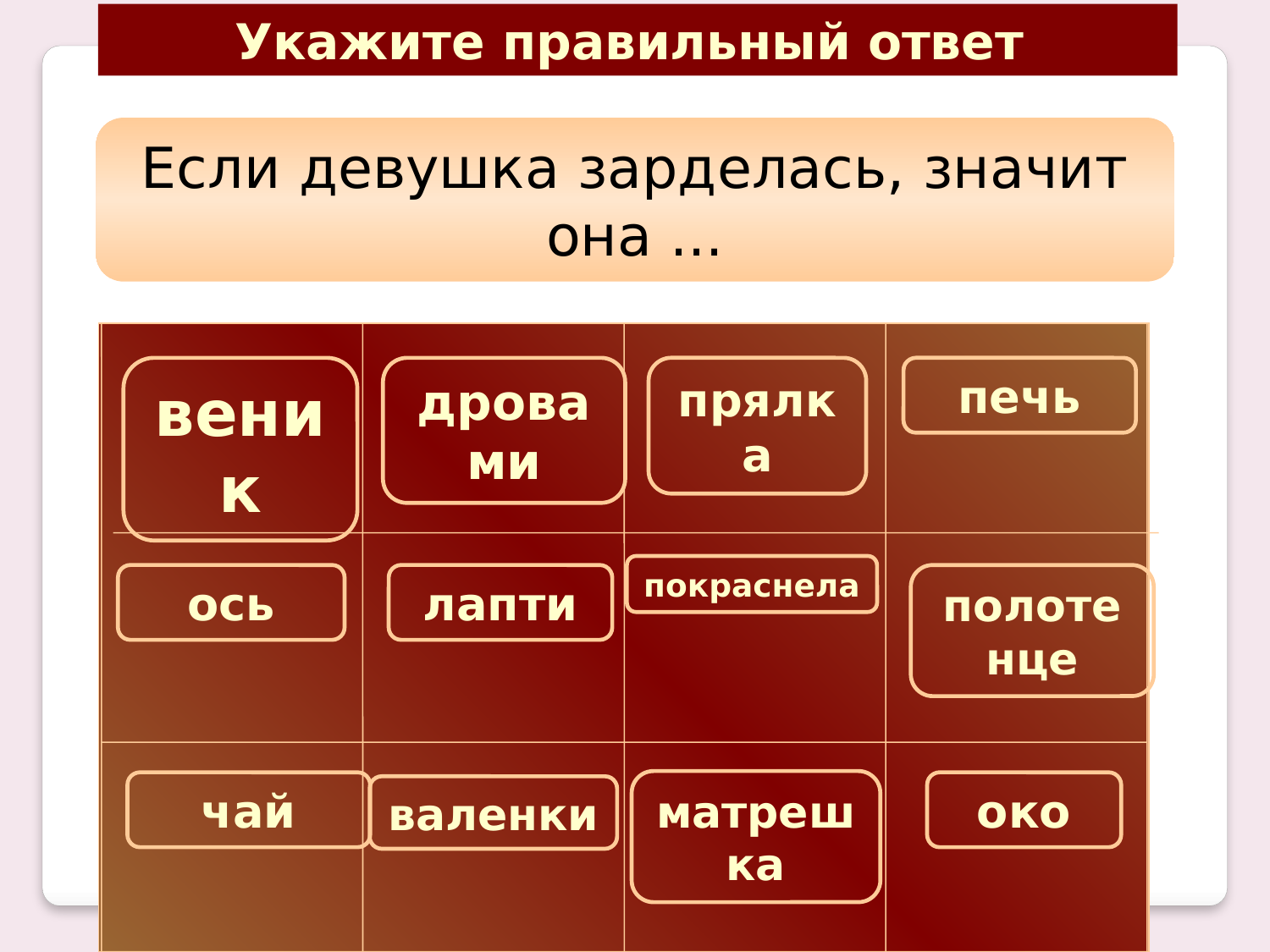

Укажите правильный ответ
Если девушка зарделась, значит она ...

веник
дровами
прялка
печь
покраснела
ось
лапти
полотенце
матрешка
чай
око
валенки